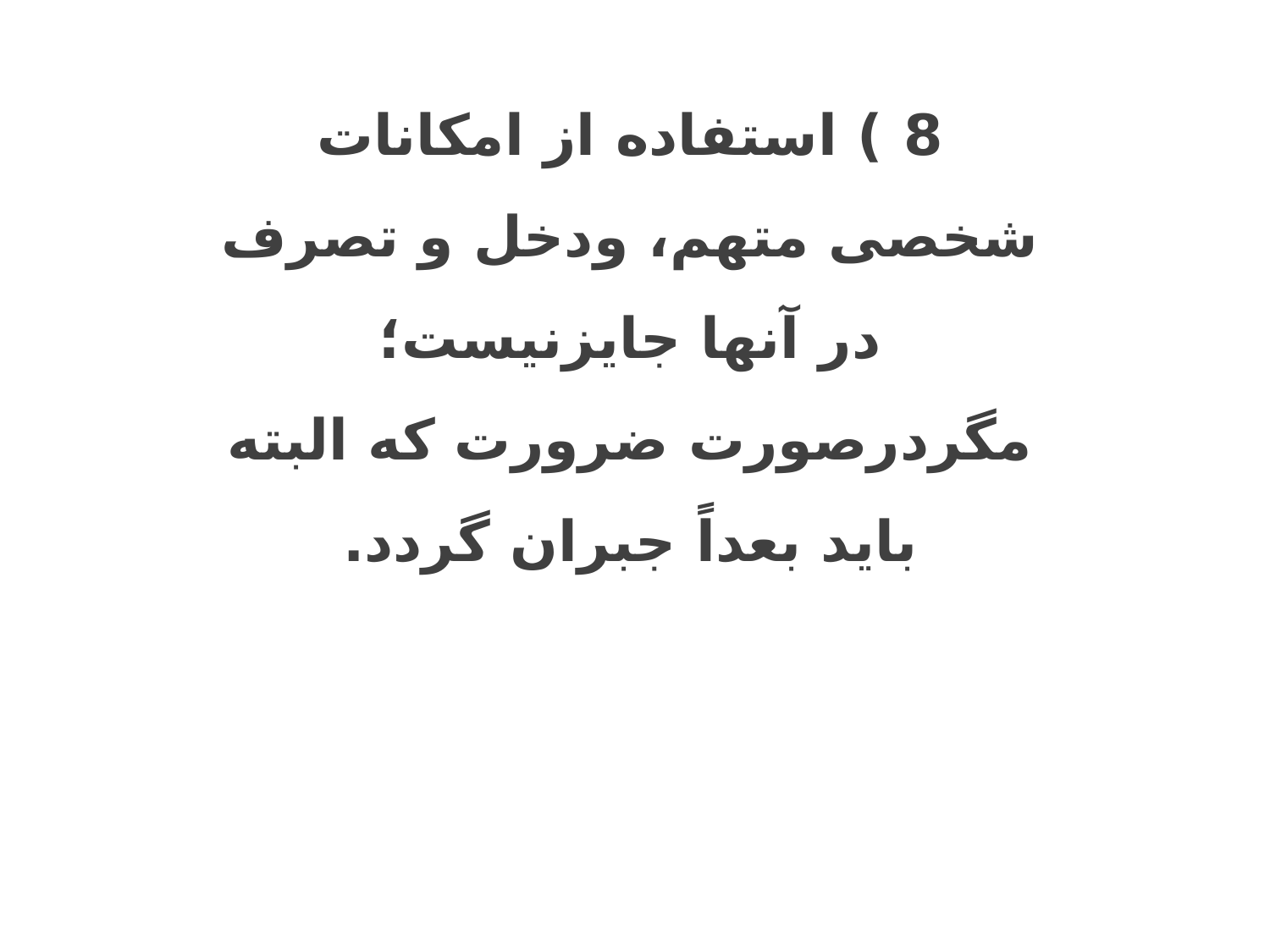

8 ) استفاده از امکانات شخصی متهم، ودخل و تصرف در آنها جایزنیست؛ مگردرصورت ضرورت که البته باید بعداً جبران گردد.